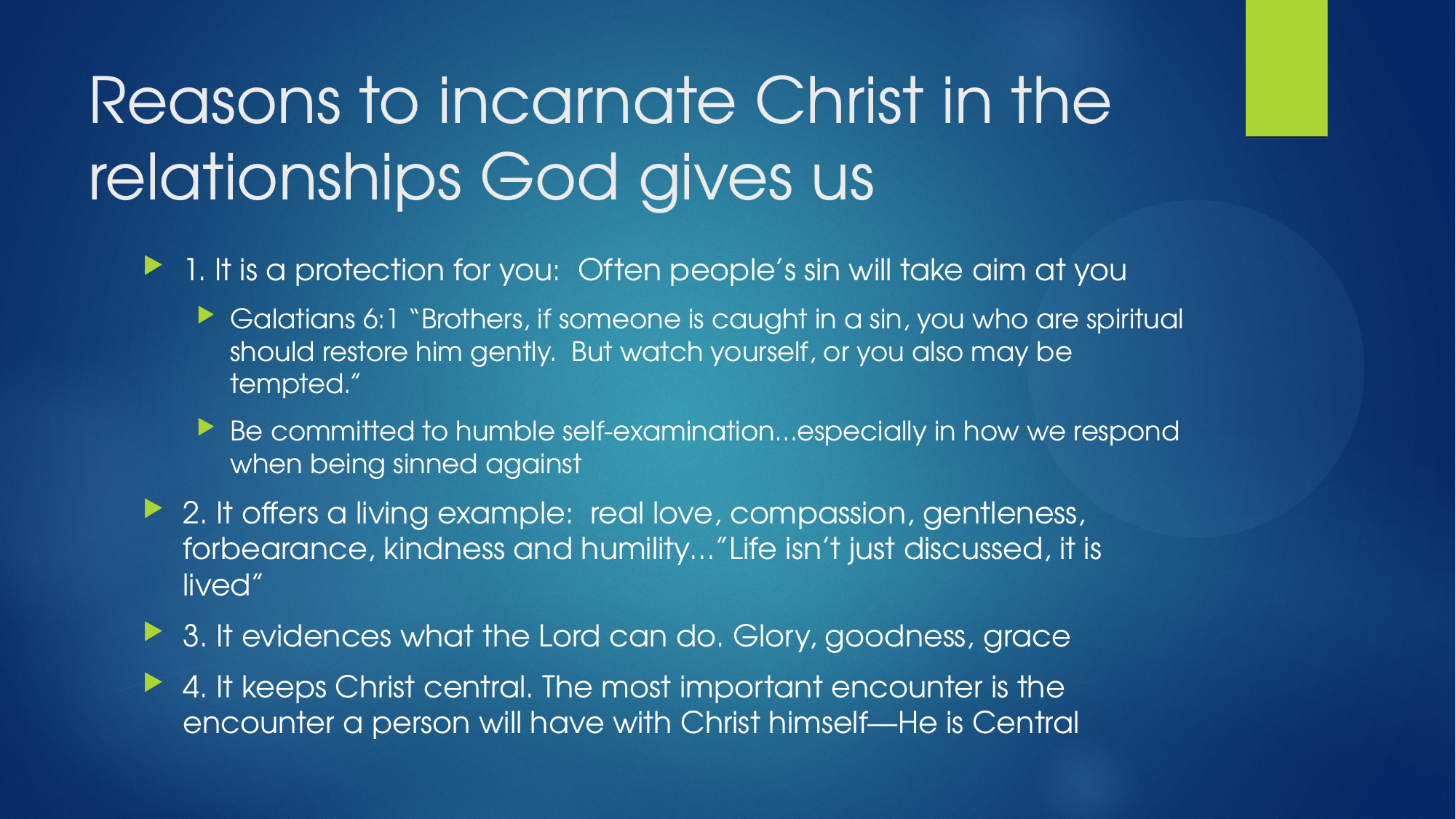

# Reasons to incarnate Christ in the relationships God gives us
1. It is a protection for you:  Often people’s sin will take aim at you
Galatians 6:1 “Brothers, if someone is caught in a sin, you who are spiritual should restore him gently.  But watch yourself, or you also may be tempted.”
Be committed to humble self-examination…especially in how we respond when being sinned against
2. It offers a living example:  real love, compassion, gentleness, forbearance, kindness and humility…”Life isn’t just discussed, it is lived”
3. It evidences what the Lord can do. Glory, goodness, grace
4. It keeps Christ central. The most important encounter is the encounter a person will have with Christ himself—He is Central